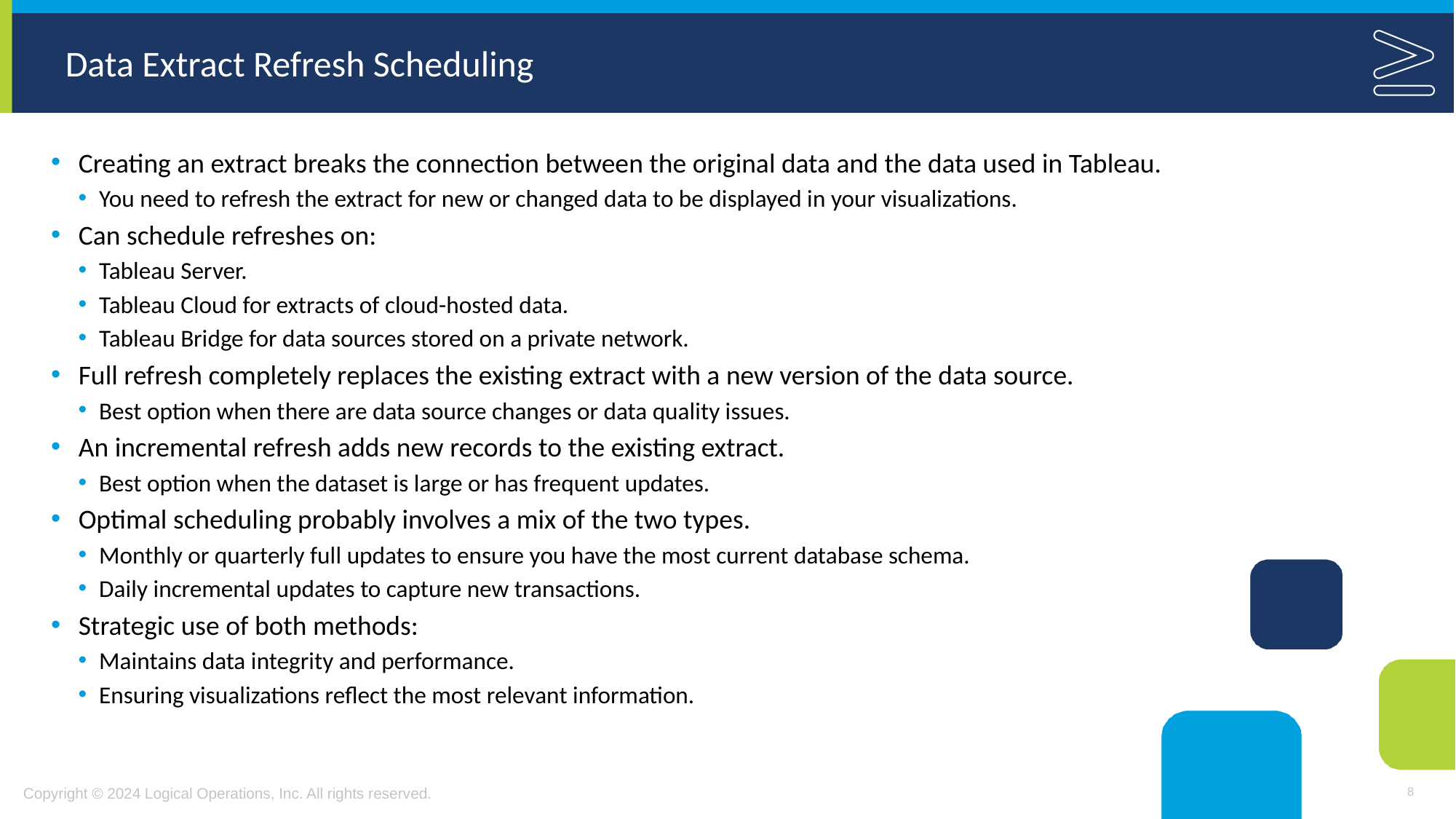

# Data Extract Refresh Scheduling
Creating an extract breaks the connection between the original data and the data used in Tableau.
You need to refresh the extract for new or changed data to be displayed in your visualizations.
Can schedule refreshes on:
Tableau Server.
Tableau Cloud for extracts of cloud-hosted data.
Tableau Bridge for data sources stored on a private network.
Full refresh completely replaces the existing extract with a new version of the data source.
Best option when there are data source changes or data quality issues.
An incremental refresh adds new records to the existing extract.
Best option when the dataset is large or has frequent updates.
Optimal scheduling probably involves a mix of the two types.
Monthly or quarterly full updates to ensure you have the most current database schema.
Daily incremental updates to capture new transactions.
Strategic use of both methods:
Maintains data integrity and performance.
Ensuring visualizations reflect the most relevant information.
8